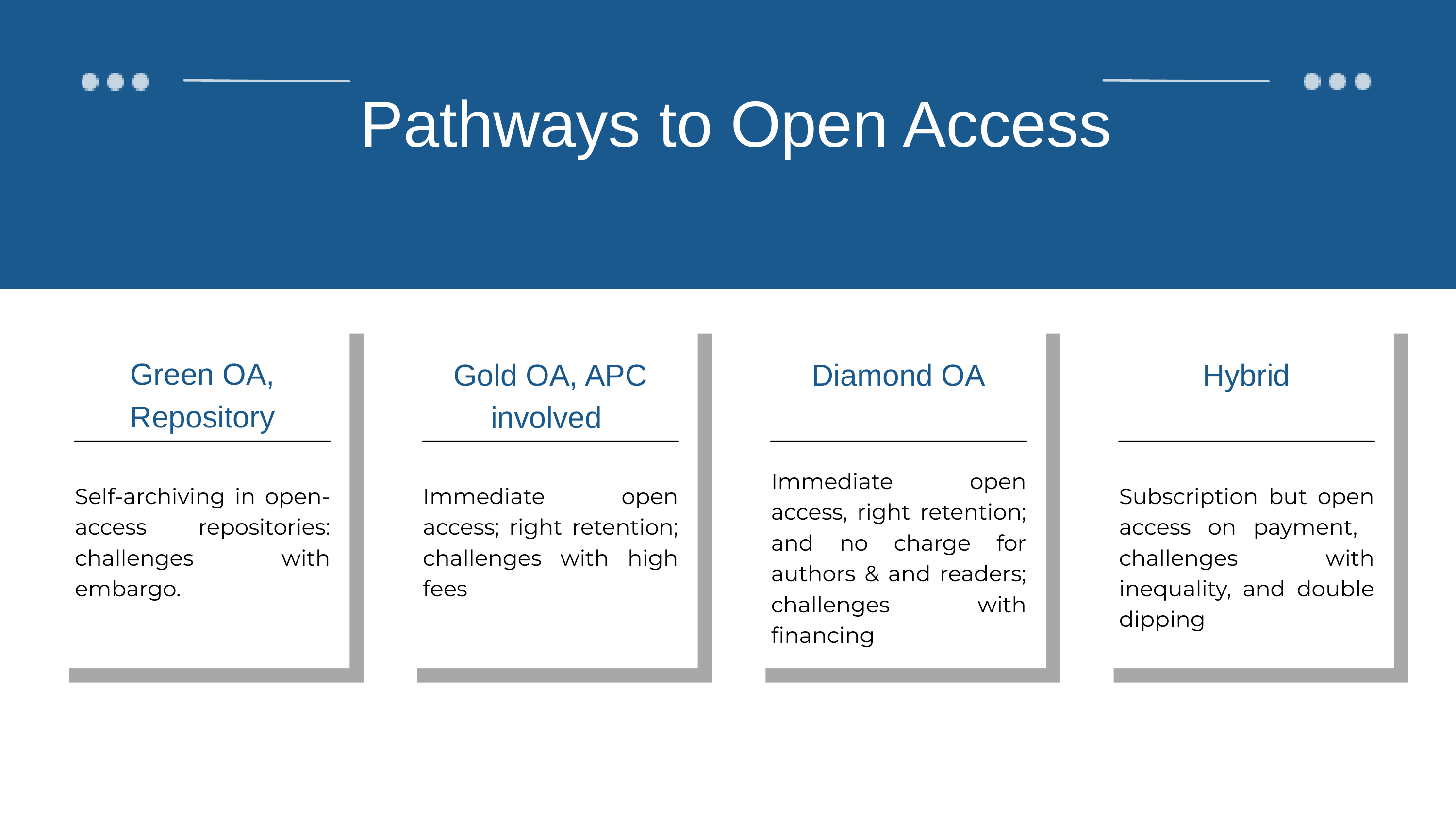

Pathways to Open Access

Green OA, Repository
Gold OA, APC involved
Diamond OA
Hybrid

Immediate open access, right retention; and no charge for authors & and readers; challenges with financing

Self-archiving in open-access repositories: challenges with embargo.
Immediate open access; right retention; challenges with high fees

Subscription but open access on payment,  challenges with inequality, and double dipping